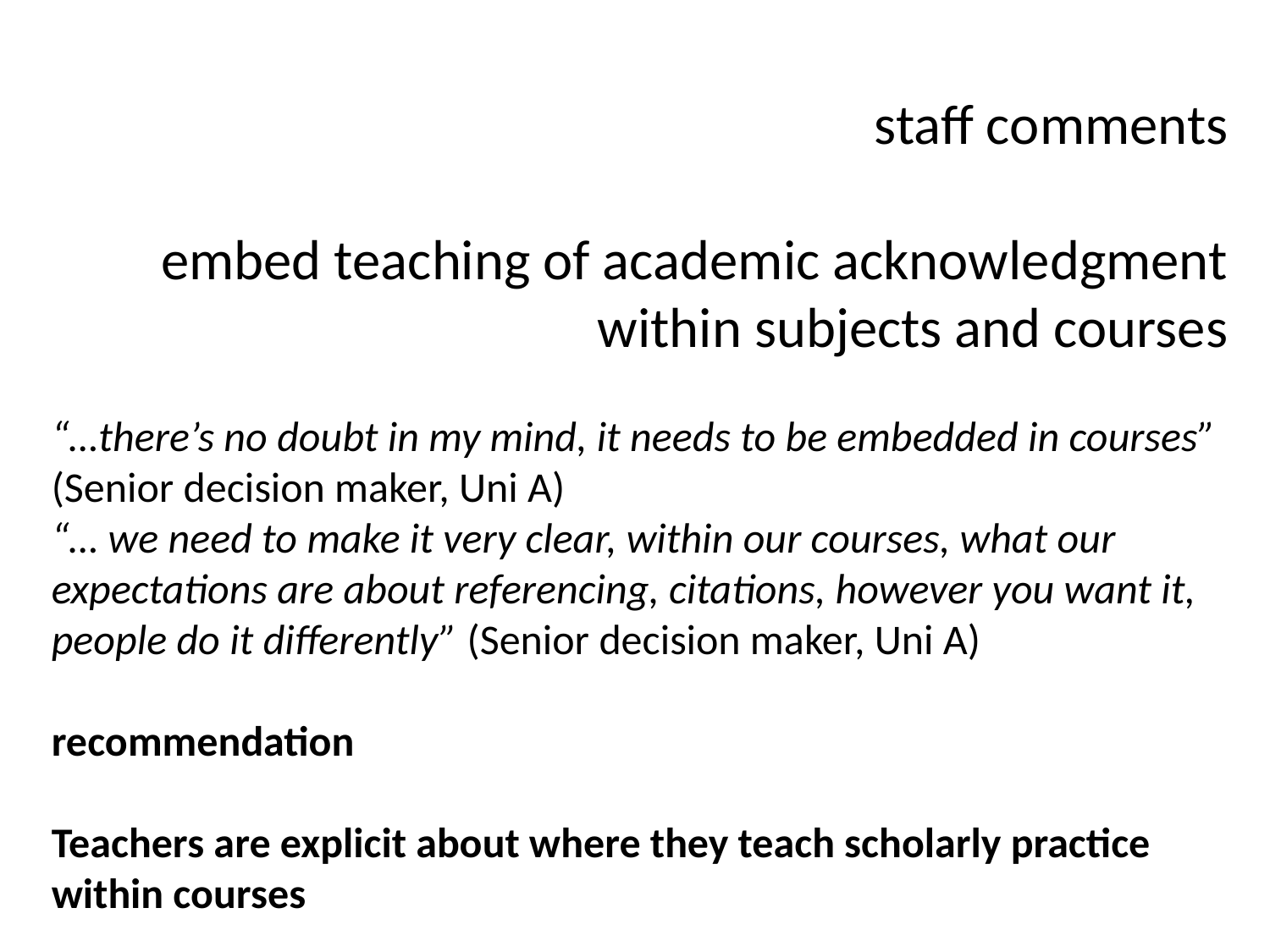

staff comments

embed teaching of academic acknowledgment within subjects and courses

“…there’s no doubt in my mind, it needs to be embedded in courses” (Senior decision maker, Uni A)
“… we need to make it very clear, within our courses, what our expectations are about referencing, citations, however you want it, people do it differently” (Senior decision maker, Uni A)

recommendation

Teachers are explicit about where they teach scholarly practice within courses